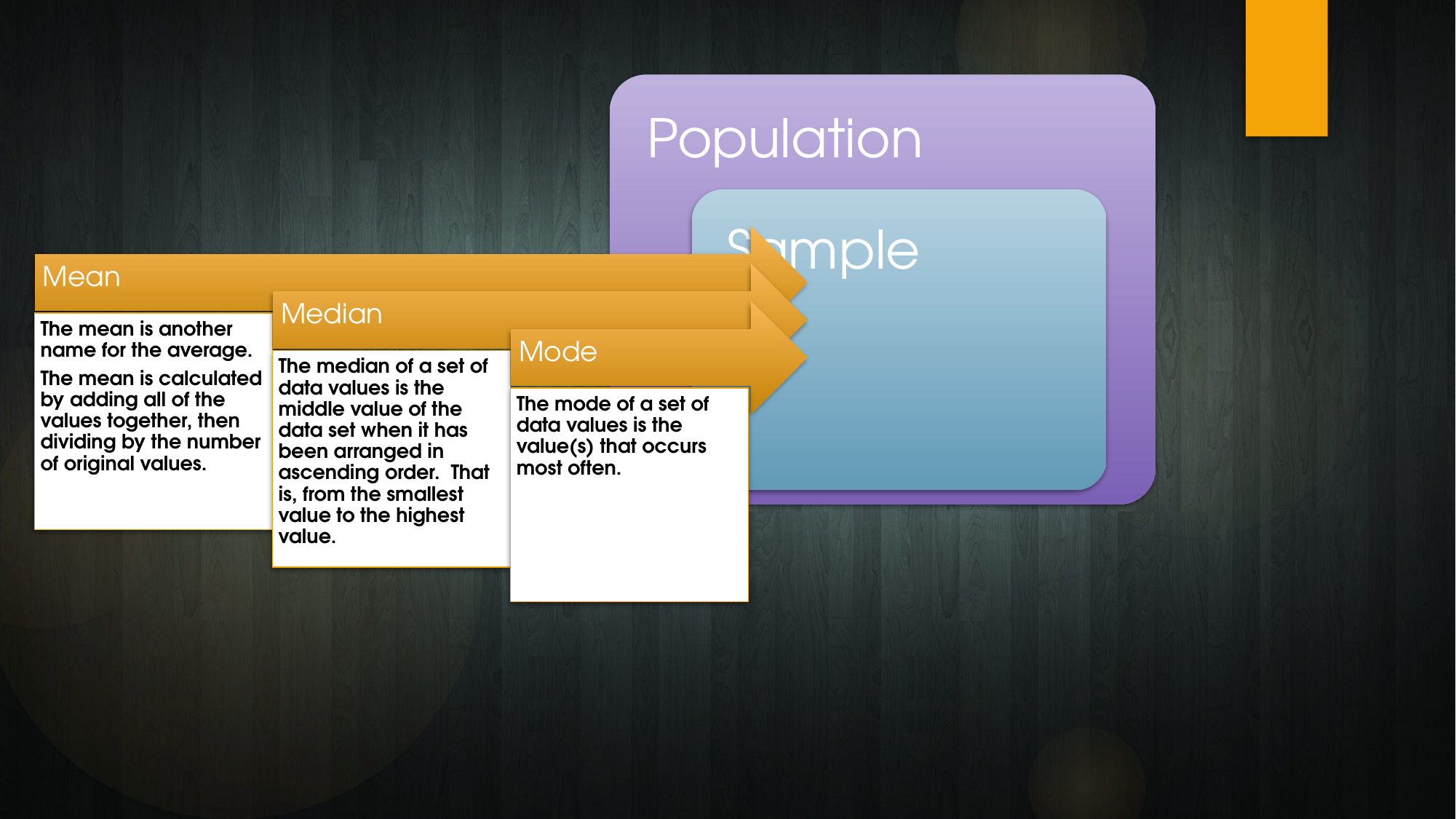

Population
Sample
Mean
The mean is another name for the average.
The mean is calculated by adding all of the values together, then dividing by the number of original values.

Median
The median of a set of data values is the middle value of the data set when it has been arranged in ascending order.  That is, from the smallest value to the highest value.
Mode
The mode of a set of data values is the value(s) that occurs most often.